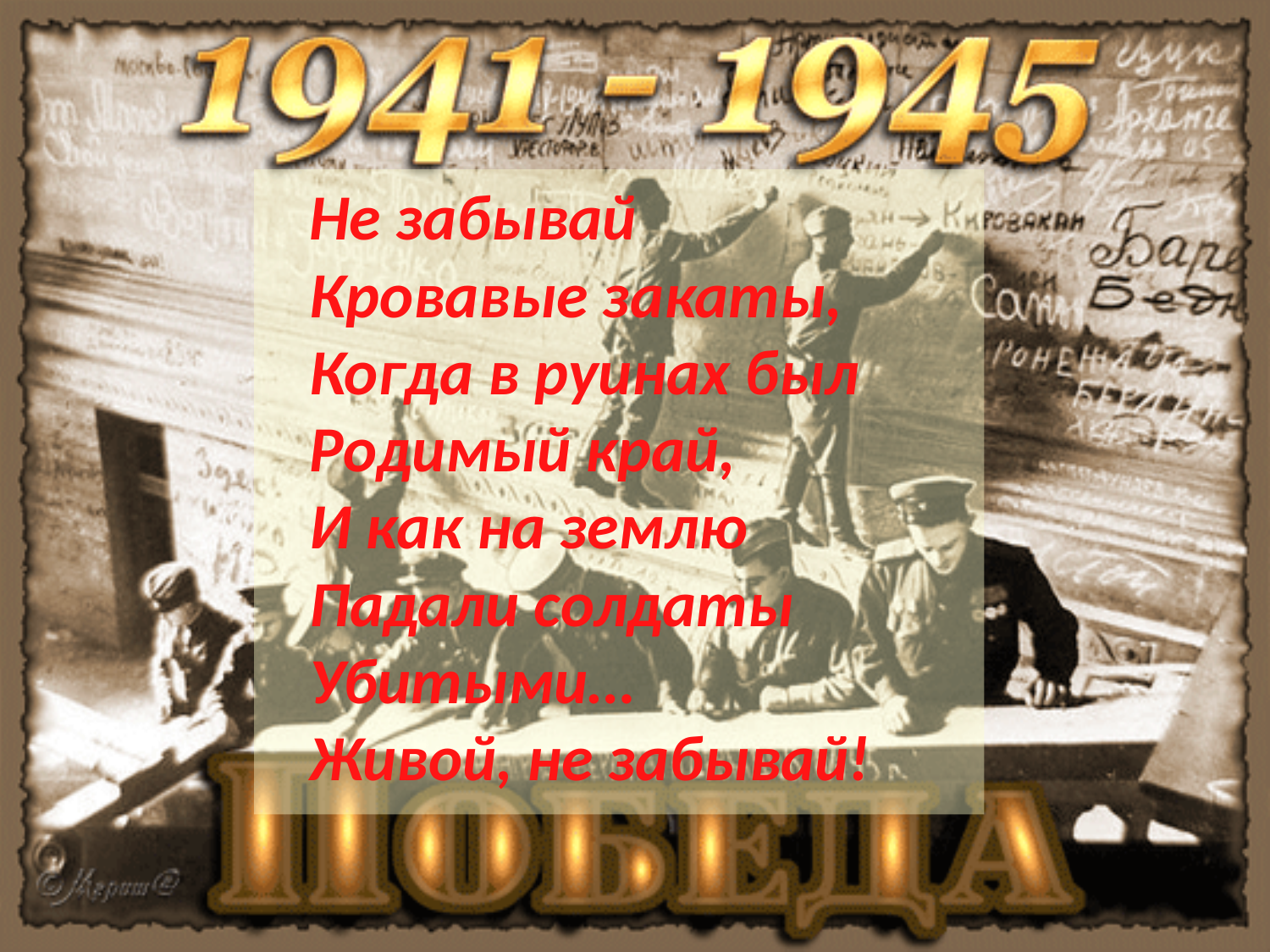

Не забывай
Кровавые закаты,
Когда в руинах был
Родимый край,
И как на землю
Падали солдаты
Убитыми…
Живой, не забывай!